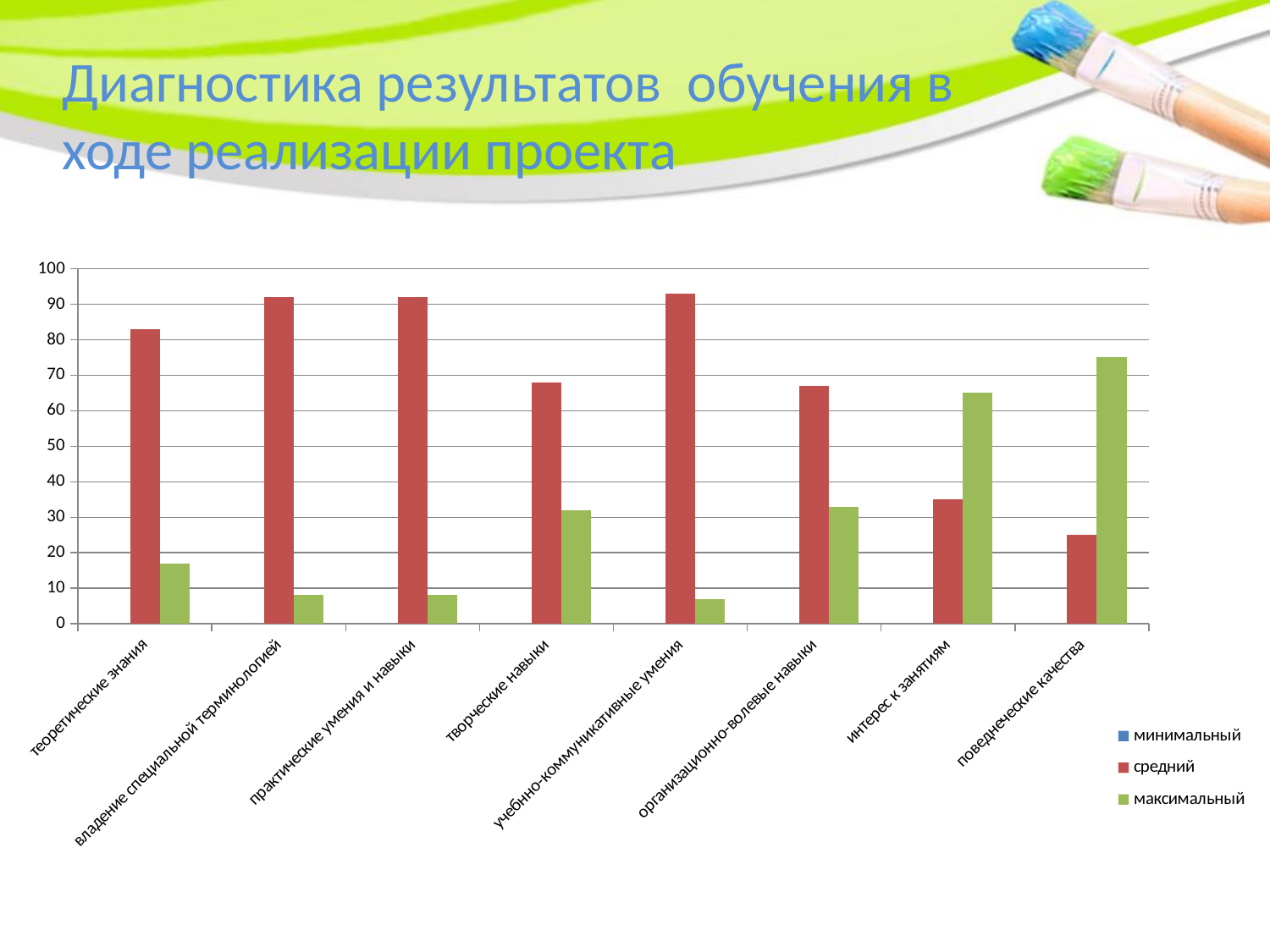

Диагностика результатов  обучения в ходе реализации проекта

### Chart

| Category | минимальный | средний | максимальный |
|---|---|---|---|
| теоретические знания | None | 83.0 | 17.0 |
| владение специальной терминологией | None | 92.0 | 8.0 |
| практические умения и навыки | None | 92.0 | 8.0 |
| творческие навыки | None | 68.0 | 32.0 |
| учебнно-коммуникативные умения | None | 93.0 | 7.0 |
| организационно-волевые навыки | None | 67.0 | 33.0 |
| интерес к занятиям | None | 35.0 | 65.0 |
| поведнеческие качества | None | 25.0 | 75.0 |